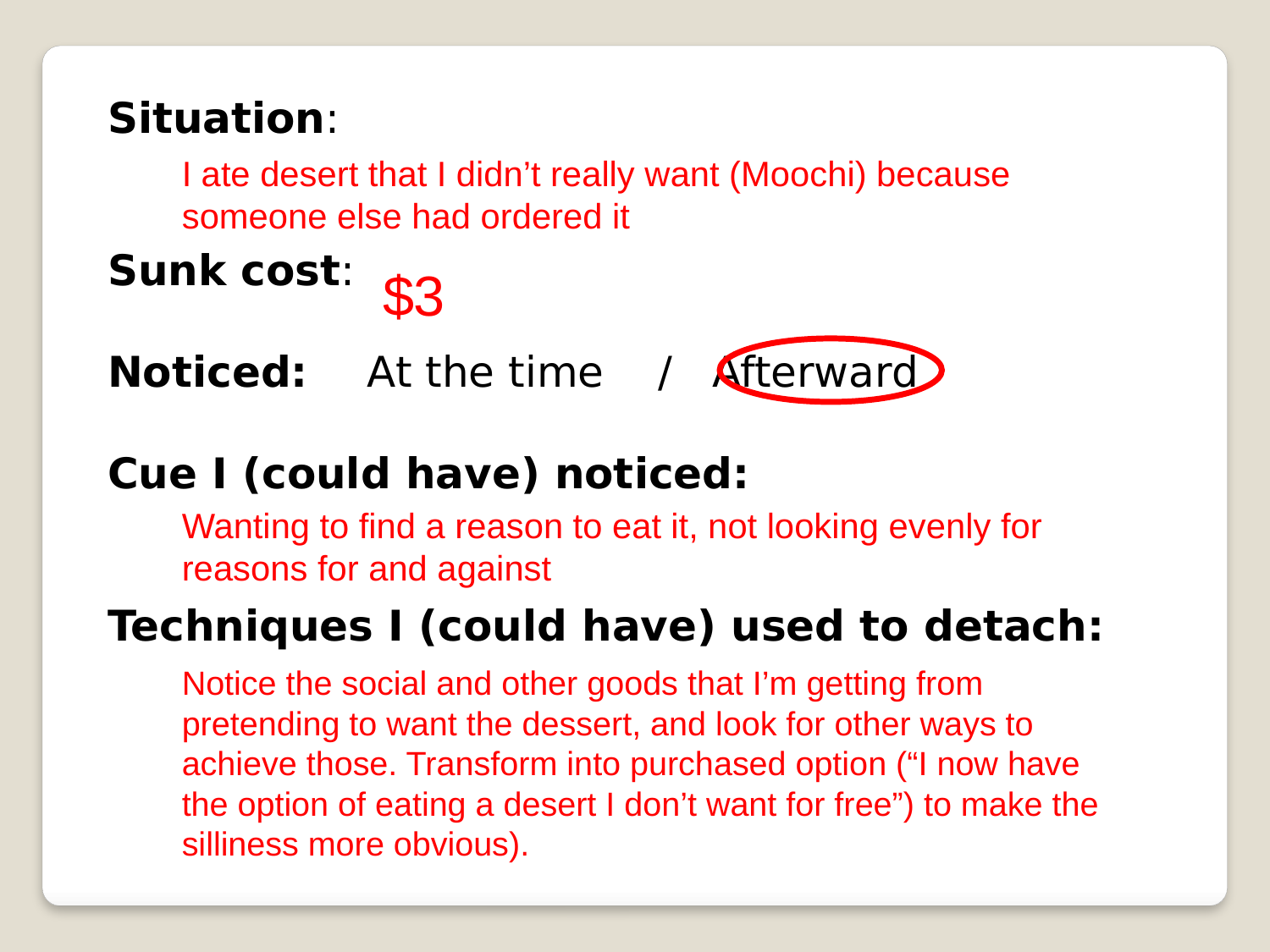

Situation:

Sunk cost:

Noticed:    At the time    /   Afterward

Cue I (could have) noticed:

Techniques I (could have) used to detach:
I ate desert that I didn’t really want (Moochi) because someone else had ordered it
$3

Wanting to find a reason to eat it, not looking evenly for reasons for and against
Notice the social and other goods that I’m getting from pretending to want the dessert, and look for other ways to achieve those. Transform into purchased option (“I now have the option of eating a desert I don’t want for free”) to make the silliness more obvious).